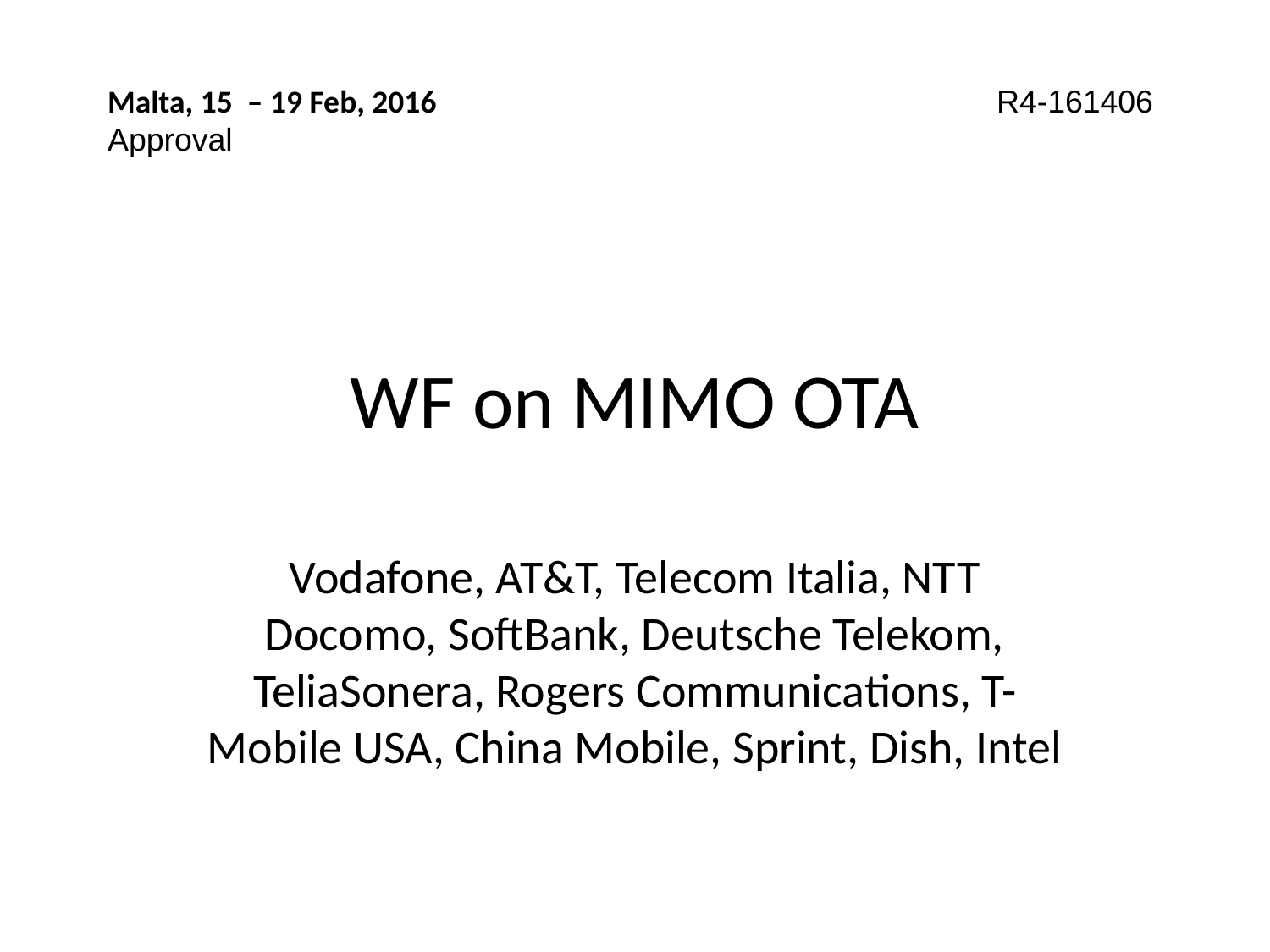

Malta, 15  – 19 Feb, 2016					R4-161406
Approval
# WF on MIMO OTA
Vodafone, AT&T, Telecom Italia, NTT Docomo, SoftBank, Deutsche Telekom, TeliaSonera, Rogers Communications, T-Mobile USA, China Mobile, Sprint, Dish, Intel